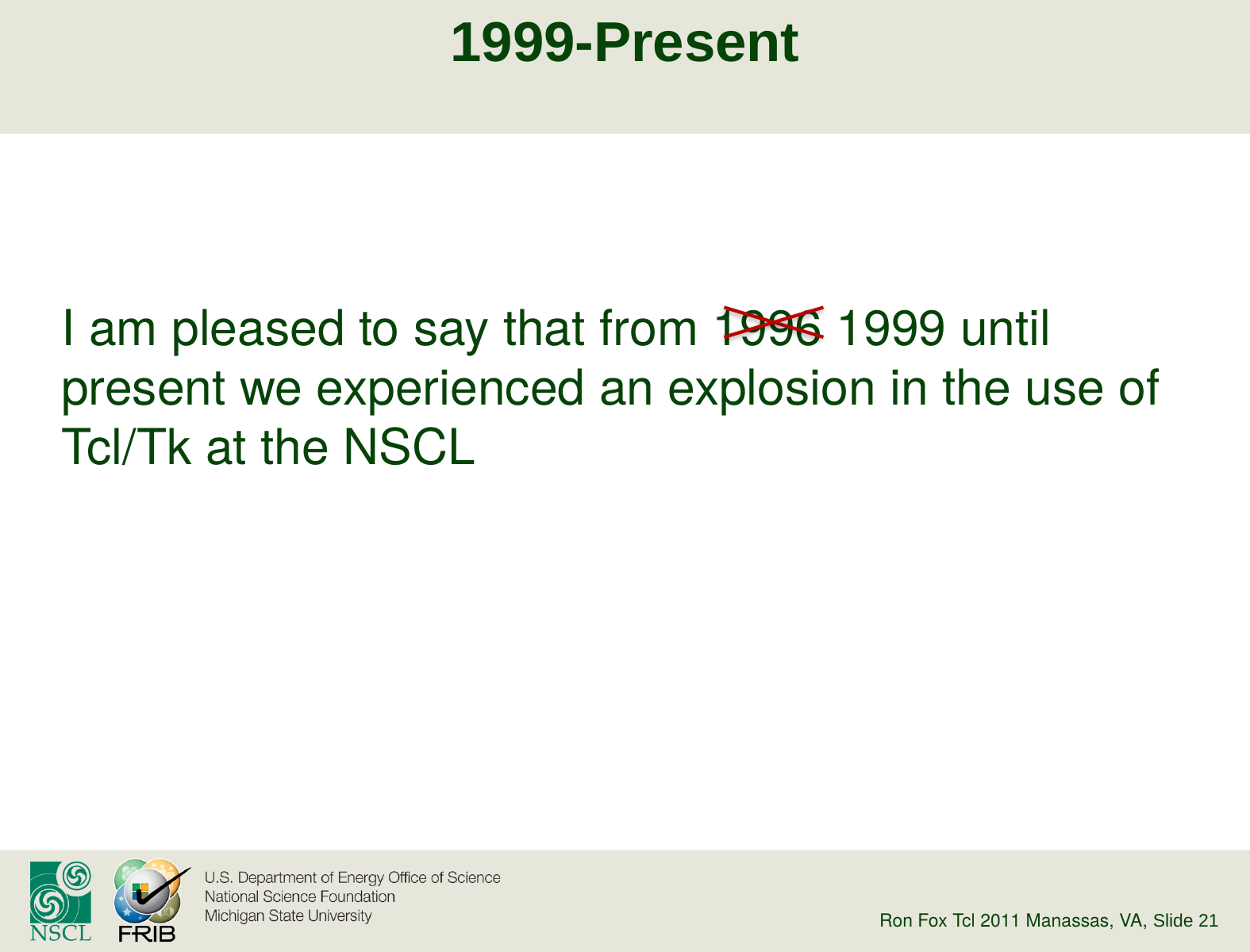

# 1999-Present
I am pleased to say that from 1996 1999 until present we experienced an explosion in the use of Tcl/Tk at the NSCL